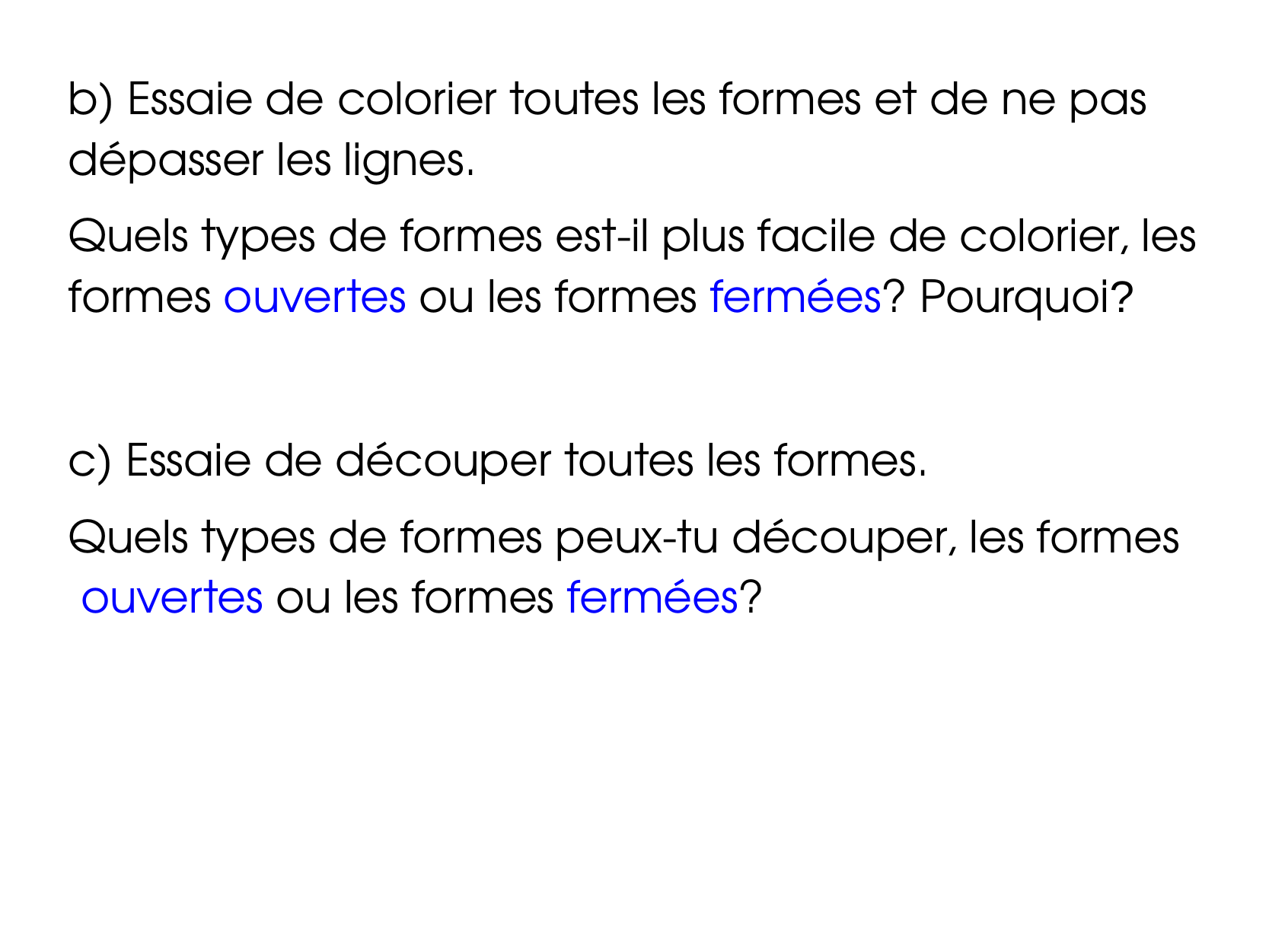

b) Essaie de colorier toutes les formes et de ne pas dépasser les lignes.
Quels types de formes est-il plus facile de colorier, les formes ouvertes ou les formes fermées? Pourquoi?
c) Essaie de découper toutes les formes.
Quels types de formes peux-tu découper, les formes
 ouvertes ou les formes fermées?